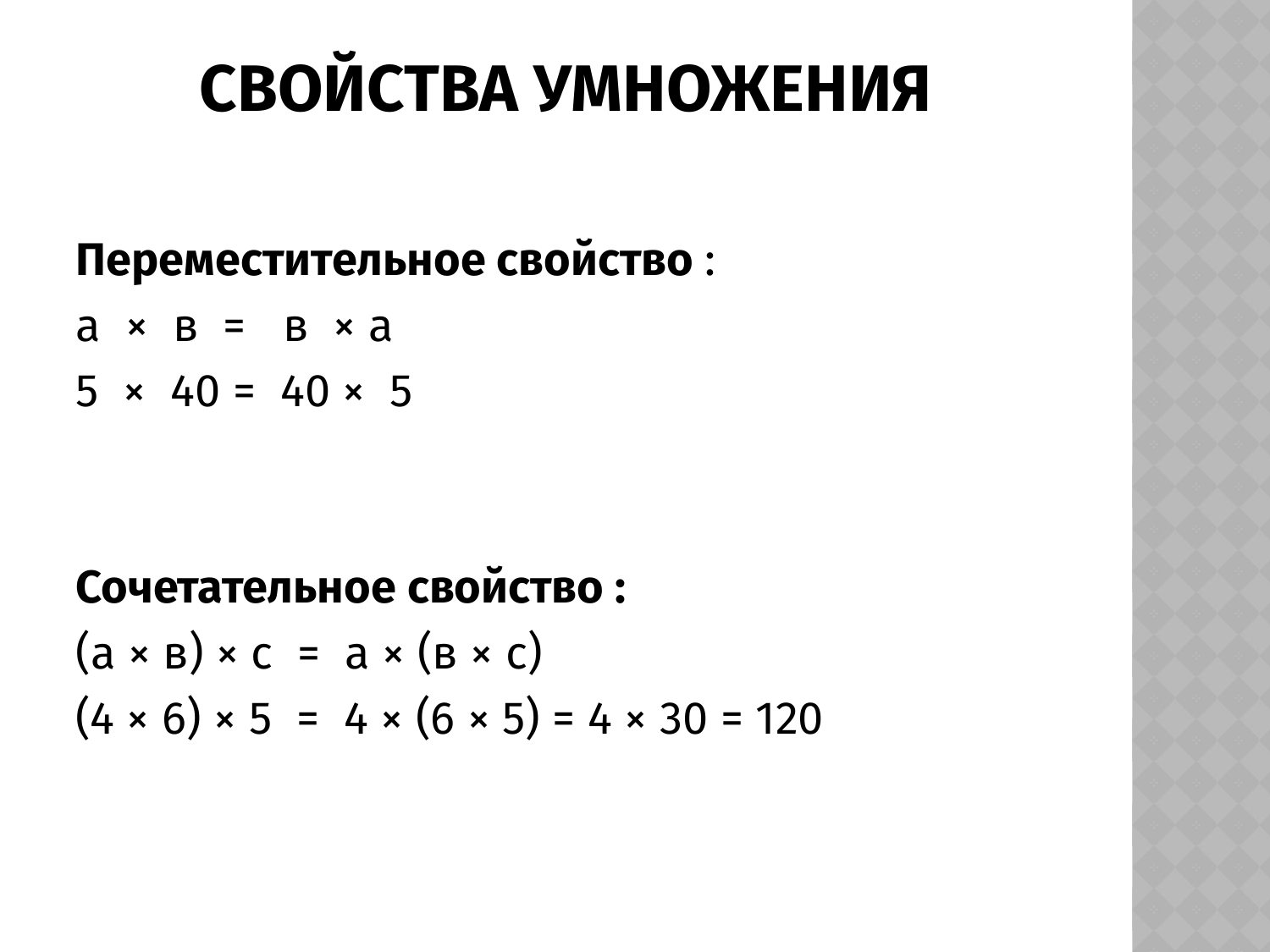

# Свойства умножения
Переместительное свойство :
а  ×  в  =   в  × а
5  ×  40 =  40 ×  5

Сочетательное свойство :
(а × в) × с  =  а × (в × с)
(4 × 6) × 5  =  4 × (6 × 5) = 4 × 30 = 120